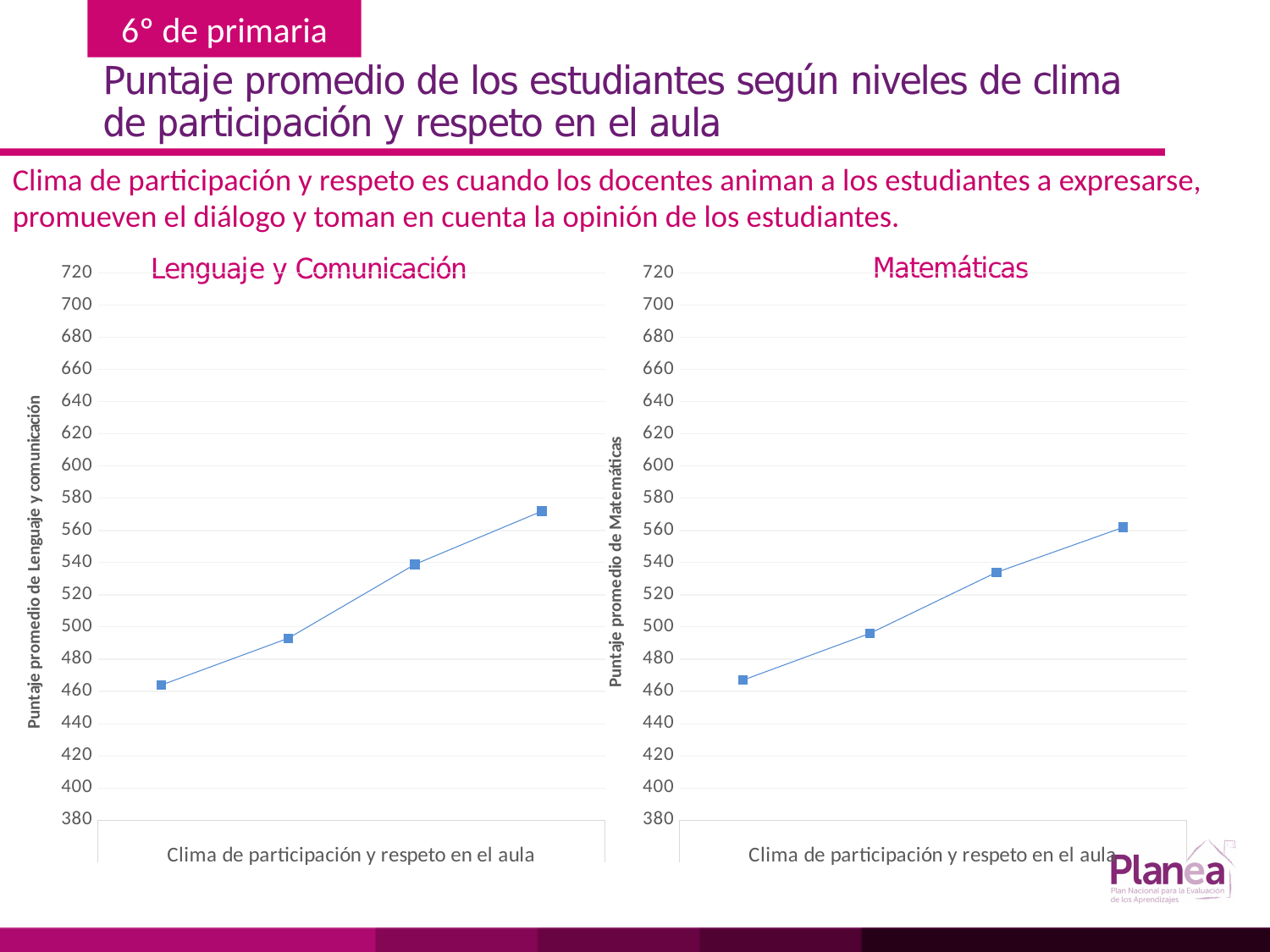

# Puntaje promedio de los estudiantes según niveles de clima de participación y respeto en el aula

Clima de participación y respeto es cuando los docentes animan a los estudiantes a expresarse, promueven el diálogo y toman en cuenta la opinión de los estudiantes.
Matemáticas

### Chart

| Category |  |
|---|---|
|   | 464.0 |
|   | 493.0 |
|   | 539.0 |
|   | 572.0 |

### Chart

| Category |  |
|---|---|
|   | 467.0 |
|   | 496.0 |
|   | 534.0 |
|   | 562.0 |
Lenguaje y Comunicación